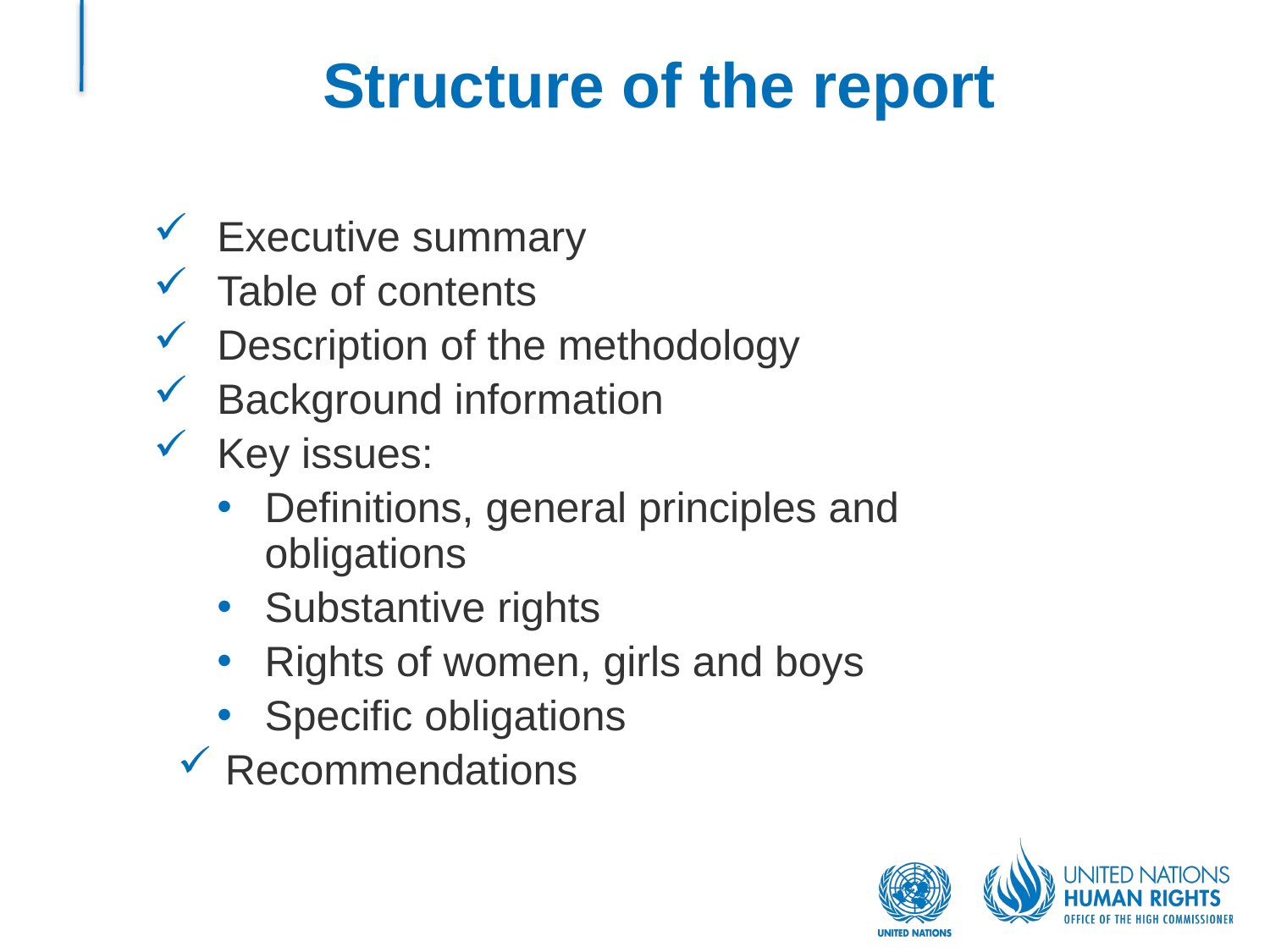

# Structure of the report

Executive summary
Table of contents
Description of the methodology
Background information
Key issues:
Definitions, general principles and obligations
Substantive rights
Rights of women, girls and boys
Specific obligations
Recommendations